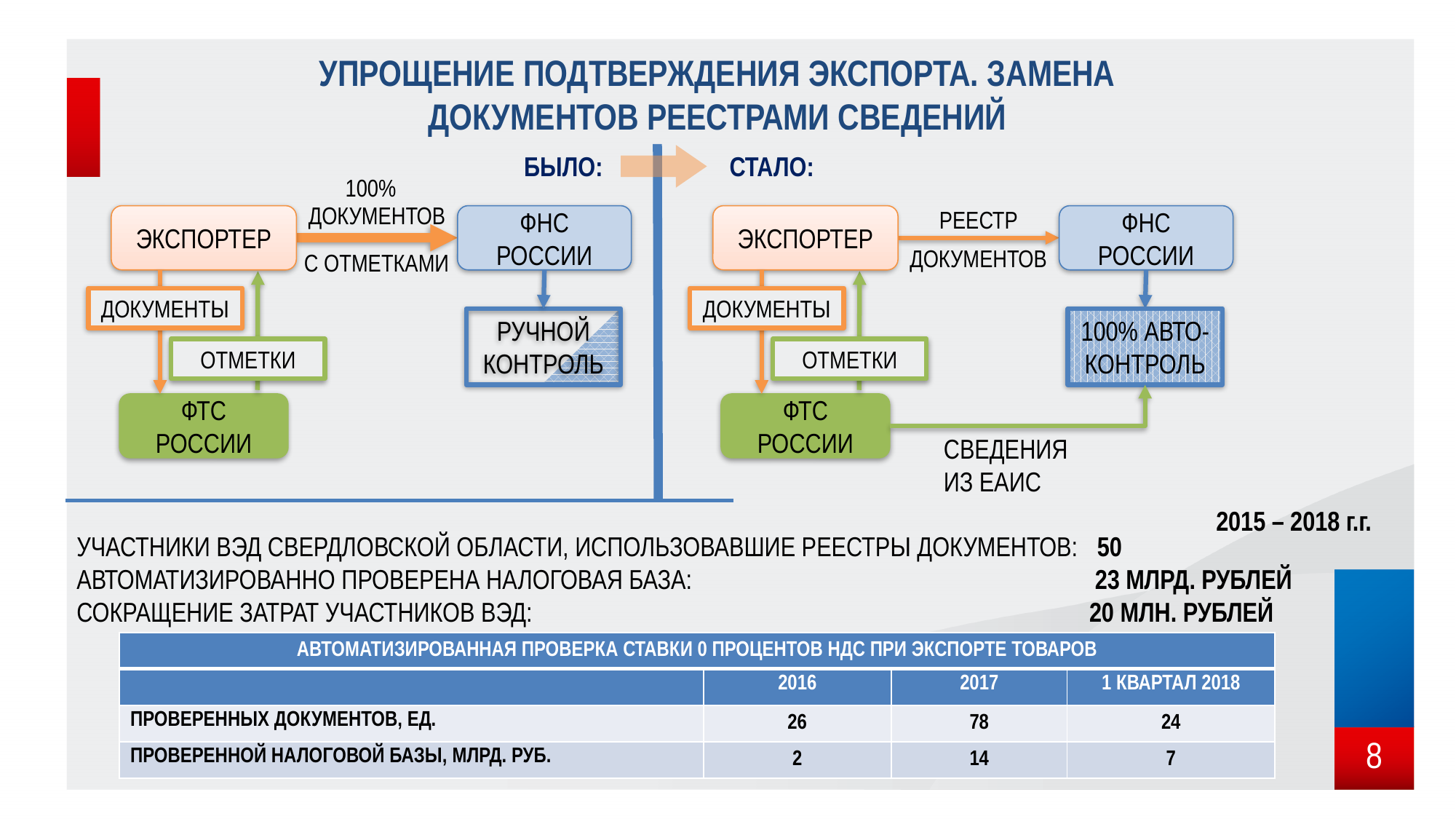

# Упрощение подтверждения экспорта. Замена документов Реестрами сведений
Было:
СТАЛО:

100%
ДОКУМЕНТОВ
РЕЕСТР
ФНС РОССИИ
ФНС РОССИИ
ЭКСПОРТЕР
ЭКСПОРТЕР
ДОКУМЕНТОВ
С ОТМЕТКАМИ
ДОКУМЕНТЫ
ДОКУМЕНТЫ
РУЧНОЙ КОНТРОЛЬ
100% АВТО-КОНТРОЛЬ

ОТМЕТКИ
ОТМЕТКИ
ФТС РОССИИ
ФТС РОССИИ
СВЕДЕНИЯ ИЗ ЕАИС
2015 – 2018 г.г.
УЧАСТНИКИ ВЭД СВЕРДЛОВСКОЙ ОБЛАСТИ, ИСПОЛЬЗОВАВШИЕ РЕЕСТРЫ ДОКУМЕНТОВ:   50
АВТОМАТИЗИРОВАННО ПРОВЕРЕНА НАЛОГОВАЯ БАЗА:                                                                 23 МЛРД. РУБЛЕЙ
СОКРАЩЕНИЕ ЗАТРАТ УЧАСТНИКОВ ВЭД:                                                                                          20 МЛН. РУБЛЕЙ
| Автоматизированная проверка ставки 0 процентов НДС при экспорте товаров |  |  |  |
| --- | --- | --- | --- |
|  | 2016 | 2017 | 1 КВАРТАЛ 2018 |
| ПРОВЕРЕННЫХ ДОКУМЕНТОВ, ЕД. | 26 | 78 | 24 |
| ПРОВЕРЕННОЙ НАЛОГОВОЙ БАЗЫ, МЛРД. руб. | 2 | 14 | 7 |
8